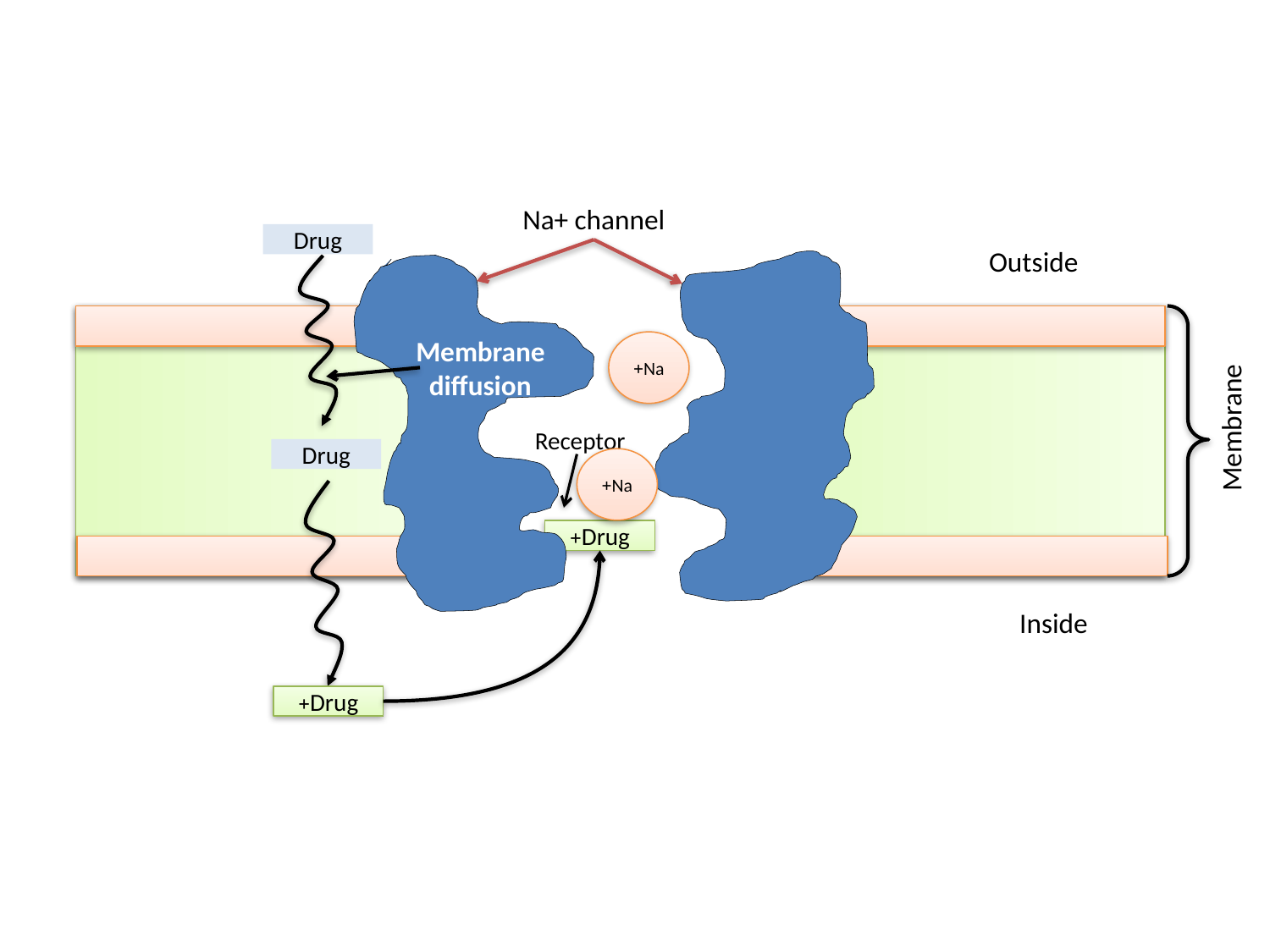

Na+ channel
Drug
Outside

Membrane
Inside

Na+
Membrane diffusion
Receptor
Drug
Na+

Drug+
Drug+